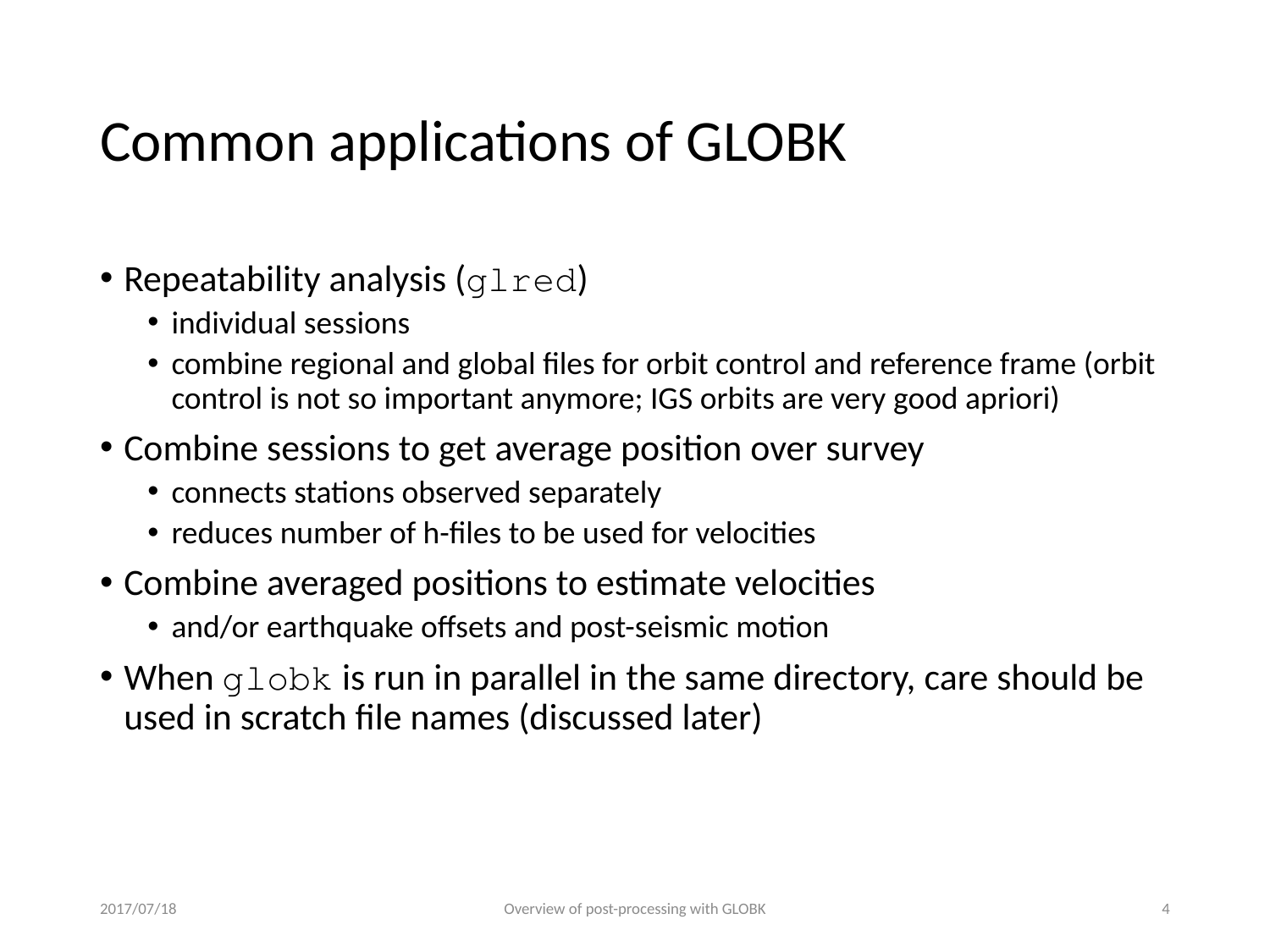

# Common applications of GLOBK
Repeatability analysis (glred)‏
individual sessions
combine regional and global files for orbit control and reference frame (orbit control is not so important anymore; IGS orbits are very good apriori)
Combine sessions to get average position over survey
connects stations observed separately
reduces number of h-files to be used for velocities
Combine averaged positions to estimate velocities
and/or earthquake offsets and post-seismic motion
When globk is run in parallel in the same directory, care should be used in scratch file names (discussed later)
2017/07/18
Overview of post-processing with GLOBK
4